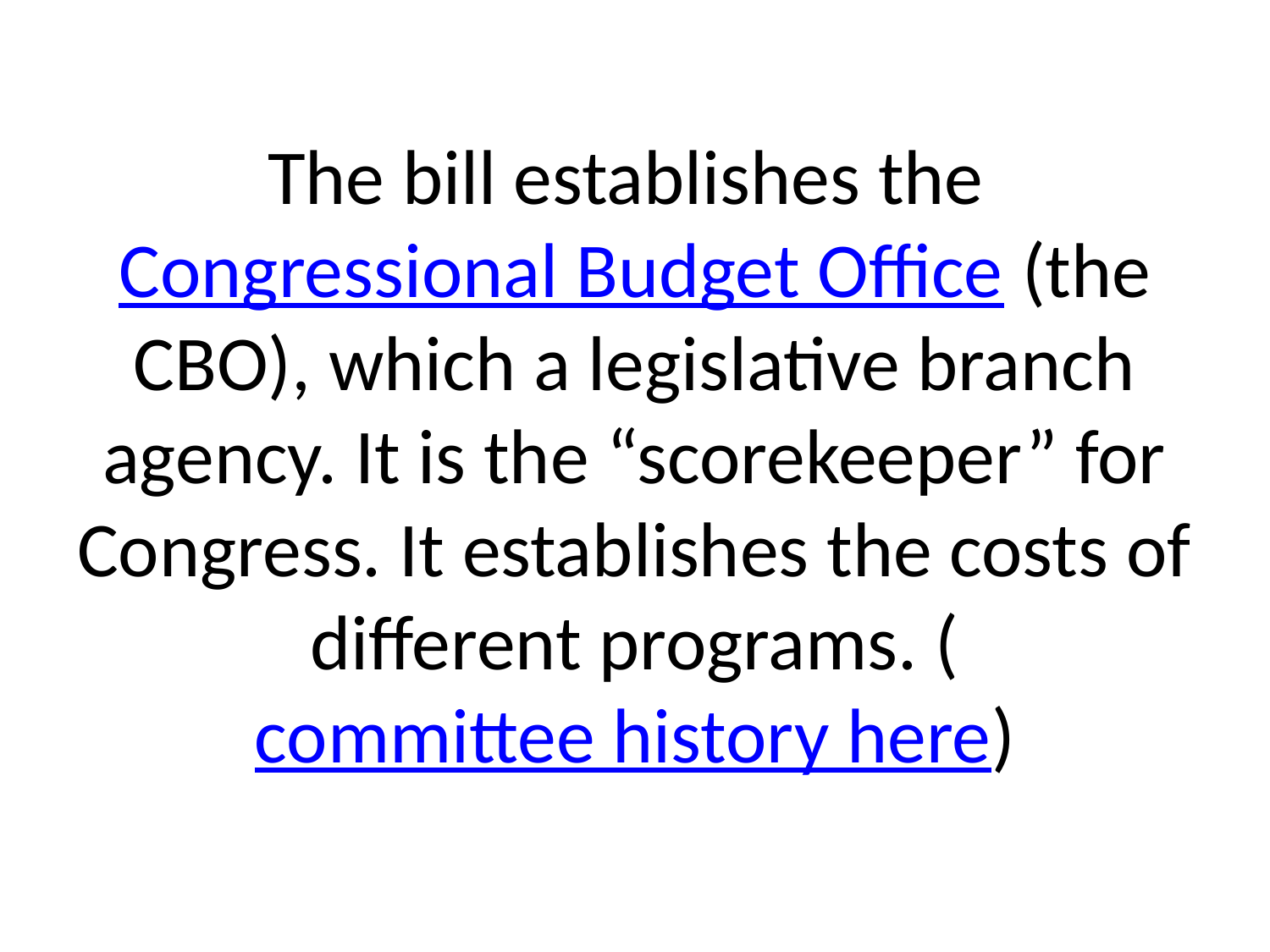

# The bill establishes the Congressional Budget Office (the CBO), which a legislative branch agency. It is the “scorekeeper” for Congress. It establishes the costs of different programs. (committee history here)